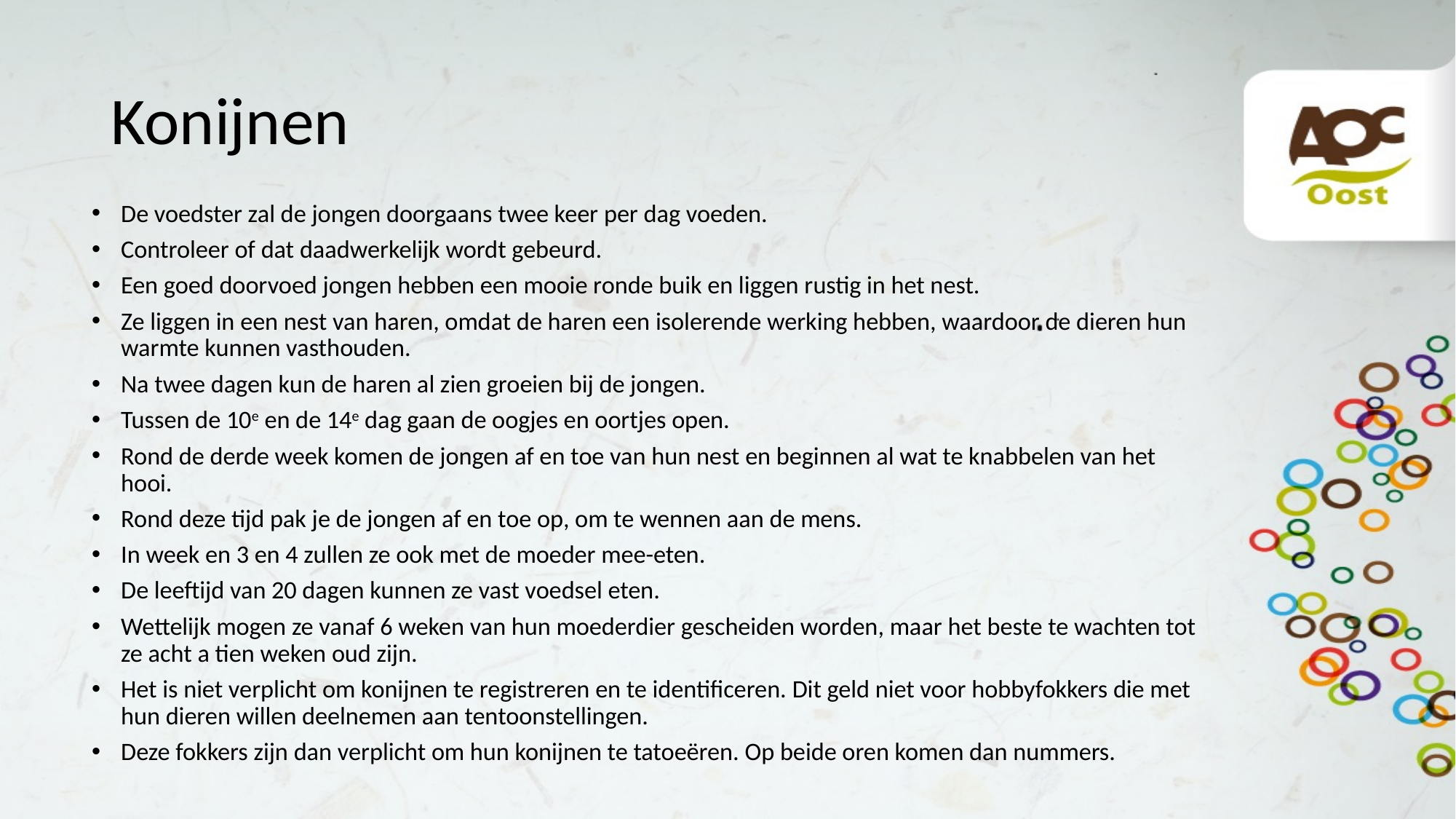

# Konijnen
De voedster zal de jongen doorgaans twee keer per dag voeden.
Controleer of dat daadwerkelijk wordt gebeurd.
Een goed doorvoed jongen hebben een mooie ronde buik en liggen rustig in het nest.
Ze liggen in een nest van haren, omdat de haren een isolerende werking hebben, waardoor de dieren hun warmte kunnen vasthouden.
Na twee dagen kun de haren al zien groeien bij de jongen.
Tussen de 10e en de 14e dag gaan de oogjes en oortjes open.
Rond de derde week komen de jongen af en toe van hun nest en beginnen al wat te knabbelen van het hooi.
Rond deze tijd pak je de jongen af en toe op, om te wennen aan de mens.
In week en 3 en 4 zullen ze ook met de moeder mee-eten.
De leeftijd van 20 dagen kunnen ze vast voedsel eten.
Wettelijk mogen ze vanaf 6 weken van hun moederdier gescheiden worden, maar het beste te wachten tot ze acht a tien weken oud zijn.
Het is niet verplicht om konijnen te registreren en te identificeren. Dit geld niet voor hobbyfokkers die met hun dieren willen deelnemen aan tentoonstellingen.
Deze fokkers zijn dan verplicht om hun konijnen te tatoeëren. Op beide oren komen dan nummers.